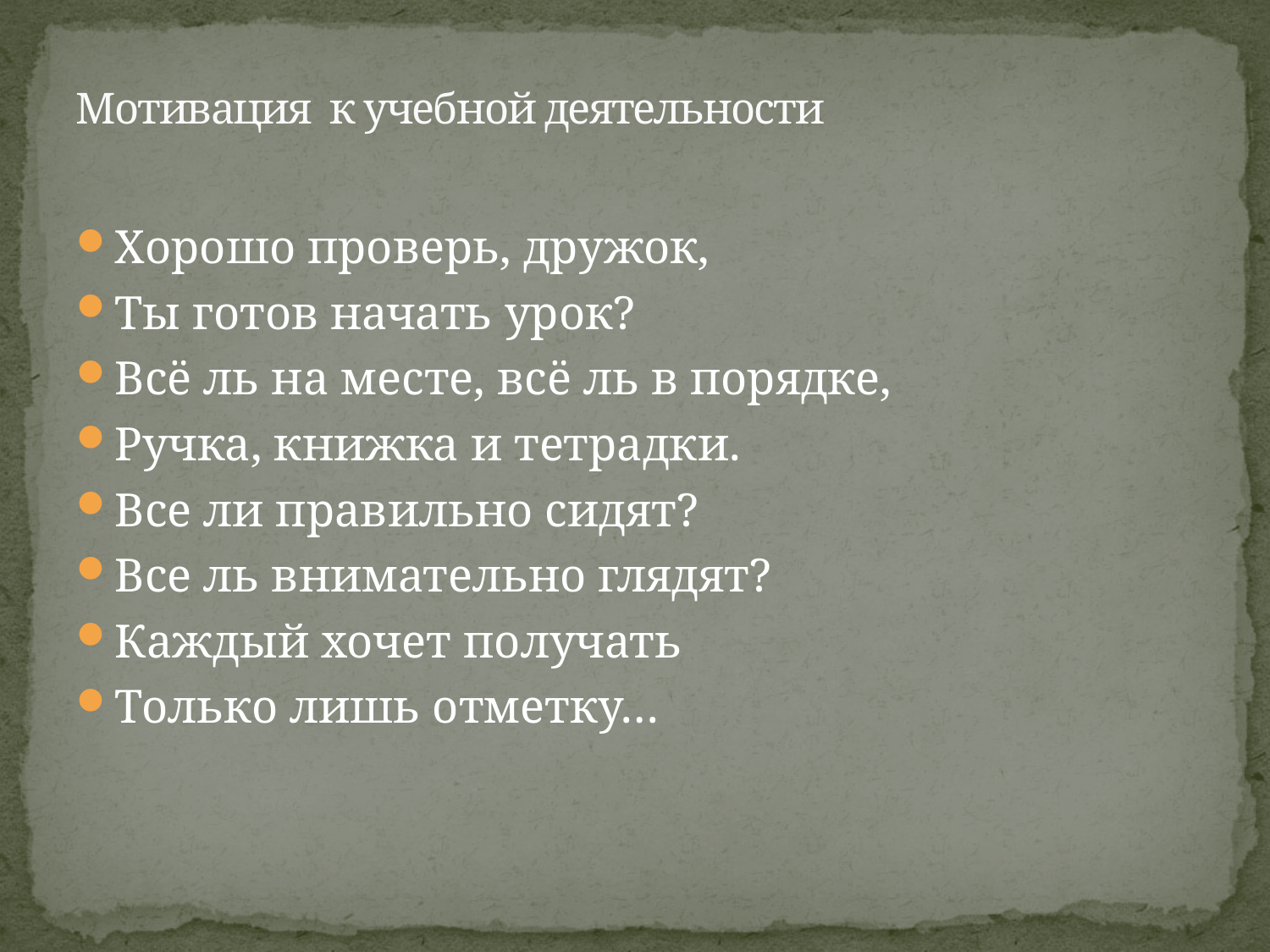

# Мотивация  к учебной деятельности
Хорошо проверь, дружок,
Ты готов начать урок?
Всё ль на месте, всё ль в порядке,
Ручка, книжка и тетрадки.
Все ли правильно сидят?
Все ль внимательно глядят?
Каждый хочет получать
Только лишь отметку…